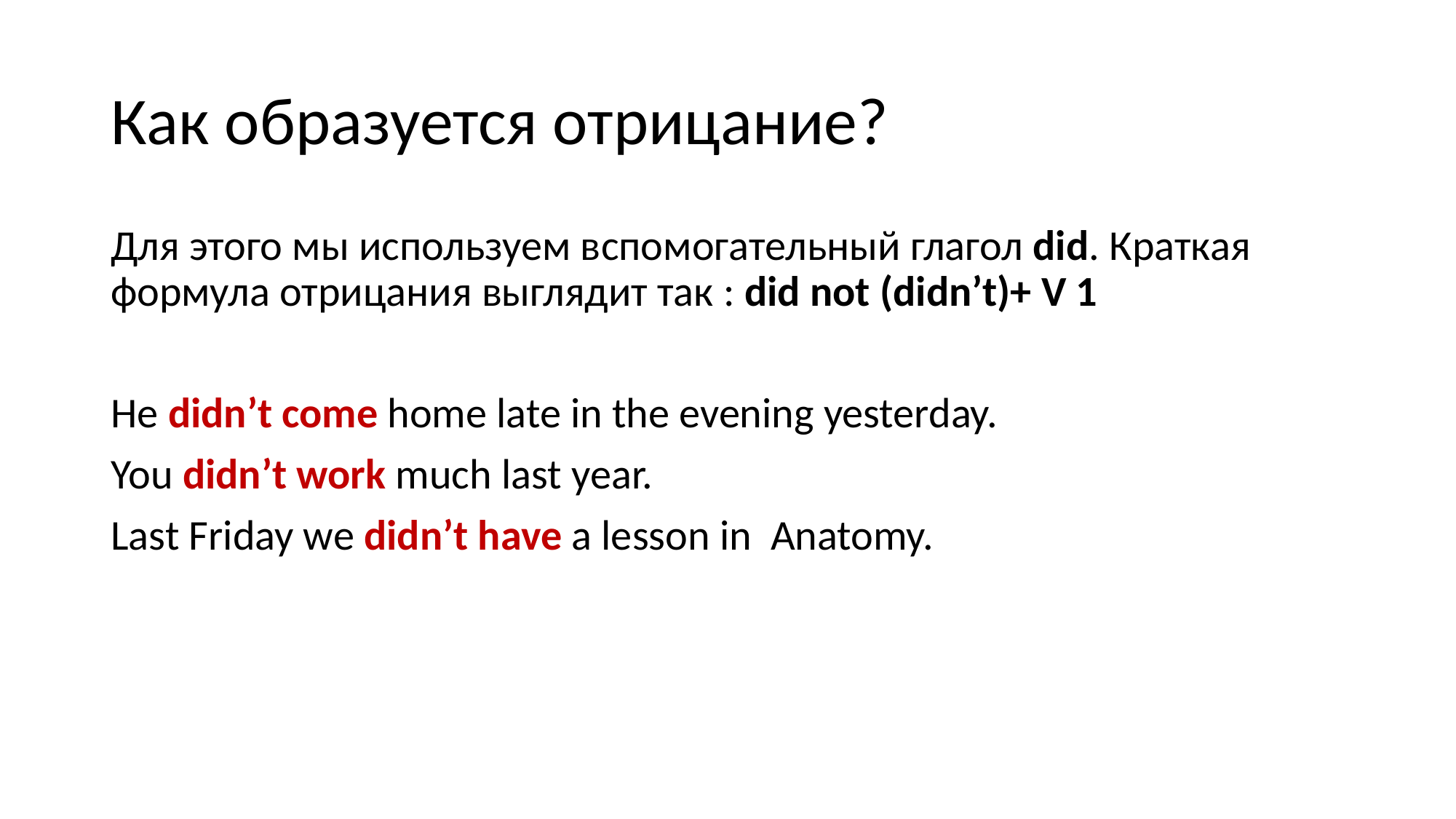

# Как образуется отрицание?
Для этого мы используем вспомогательный глагол did. Краткая формула отрицания выглядит так : did not (didn’t)+ V 1

He didn’t come home late in the evening yesterday.
You didn’t work much last year.
Last Friday we didn’t have a lesson in  Anatomy.